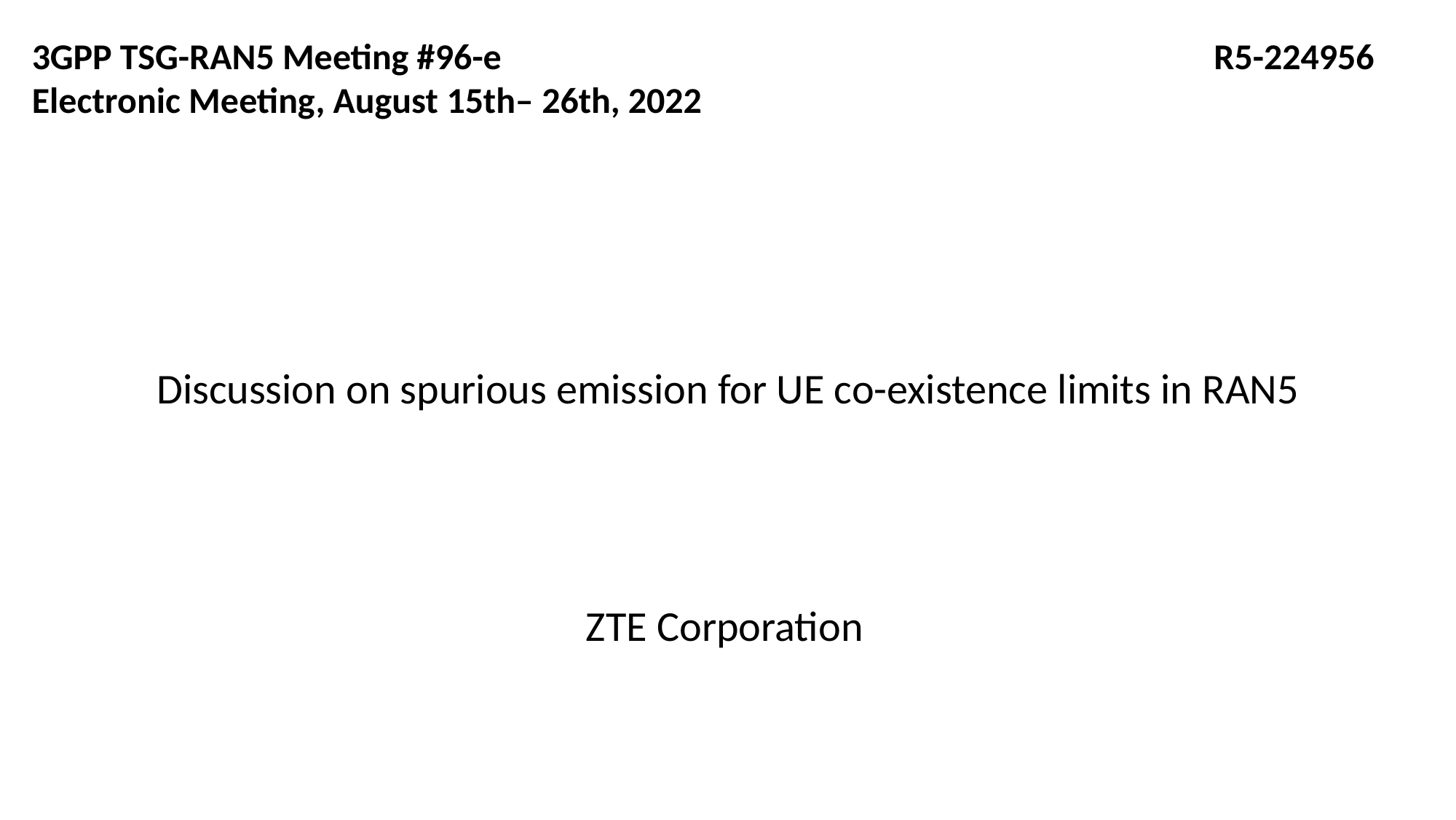

3GPP TSG-RAN5 Meeting #96-e 						           R5-224956 Electronic Meeting, August 15th– 26th, 2022
# Discussion on spurious emission for UE co-existence limits in RAN5
ZTE Corporation